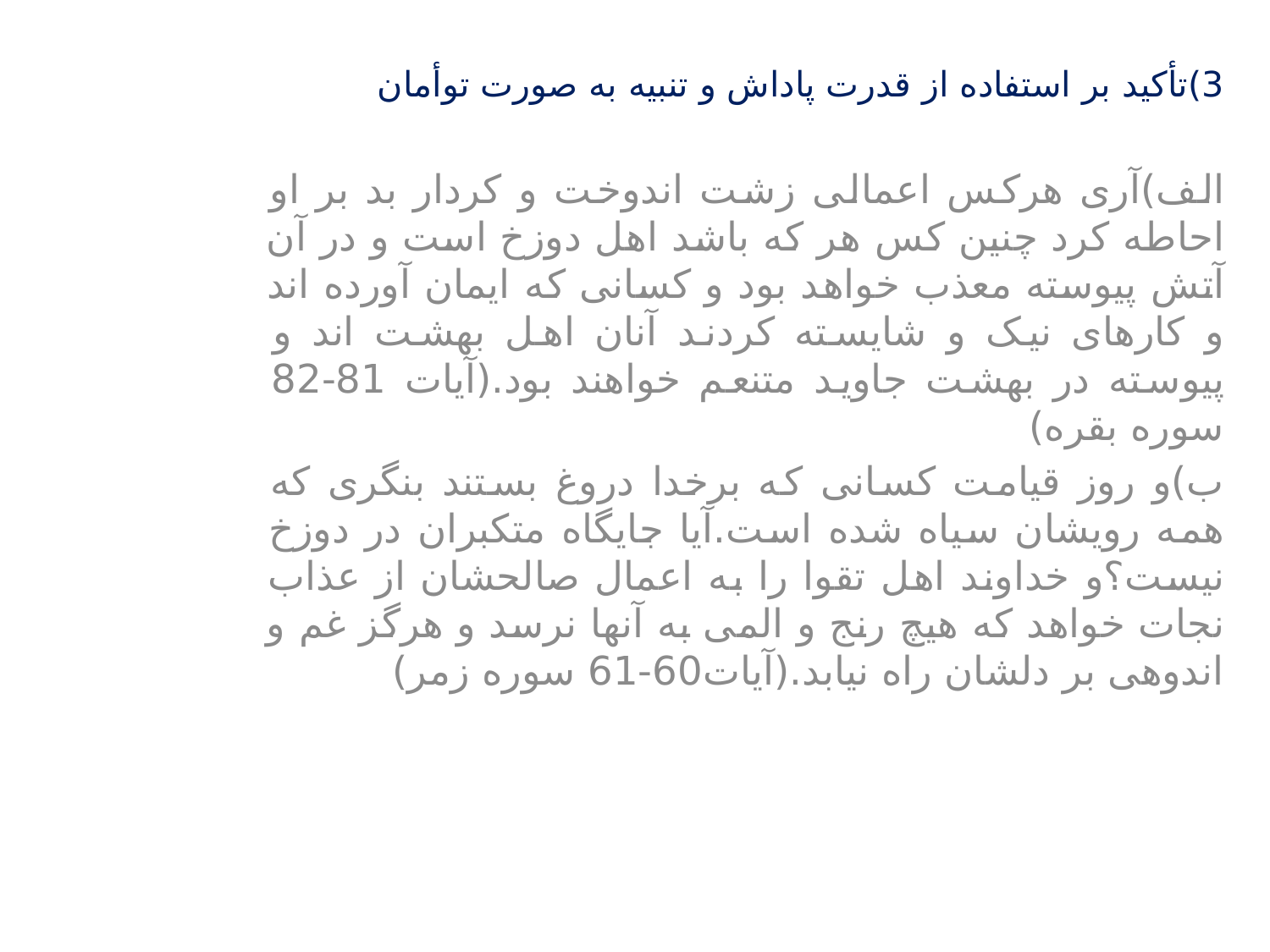

# 3)تأکید بر استفاده از قدرت پاداش و تنبیه به صورت توأمان
الف)آری هرکس اعمالی زشت اندوخت و کردار بد بر او احاطه کرد چنین کس هر که باشد اهل دوزخ است و در آن آتش پیوسته معذب خواهد بود و کسانی که ایمان آورده اند و کارهای نیک و شایسته کردند آنان اهل بهشت اند و پیوسته در بهشت جاوید متنعم خواهند بود.(آیات 81-82 سوره بقره)
ب)و روز قیامت کسانی که برخدا دروغ بستند بنگری که همه رویشان سیاه شده است.آیا جایگاه متکبران در دوزخ نیست؟و خداوند اهل تقوا را به اعمال صالحشان از عذاب نجات خواهد که هیچ رنج و المی به آنها نرسد و هرگز غم و اندوهی بر دلشان راه نیابد.(آیات60-61 سوره زمر)